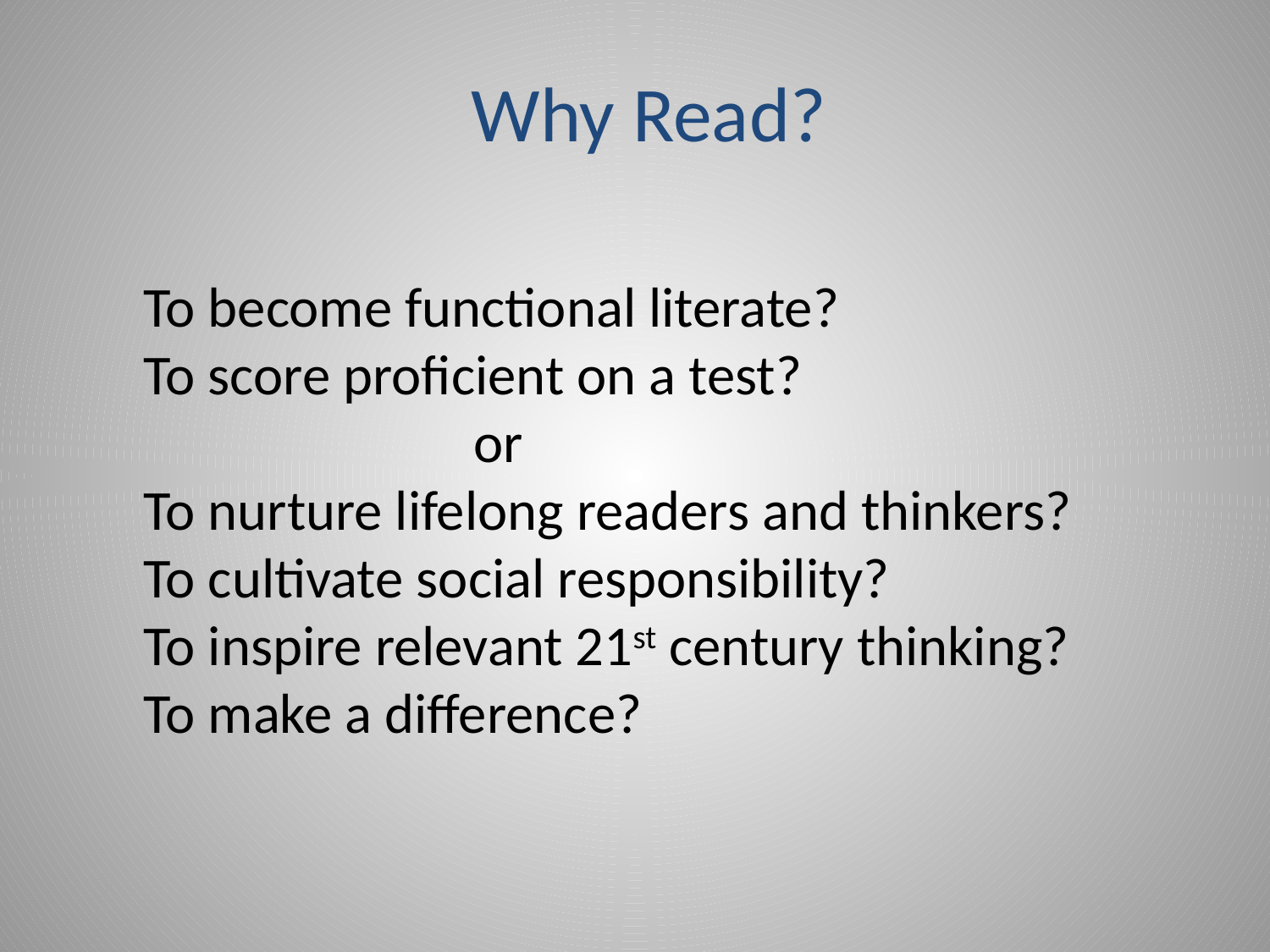

Why Read?
To become functional literate?
To score proficient on a test?
                          or
To nurture lifelong readers and thinkers?
To cultivate social responsibility?
To inspire relevant 21st century thinking?
To make a difference?